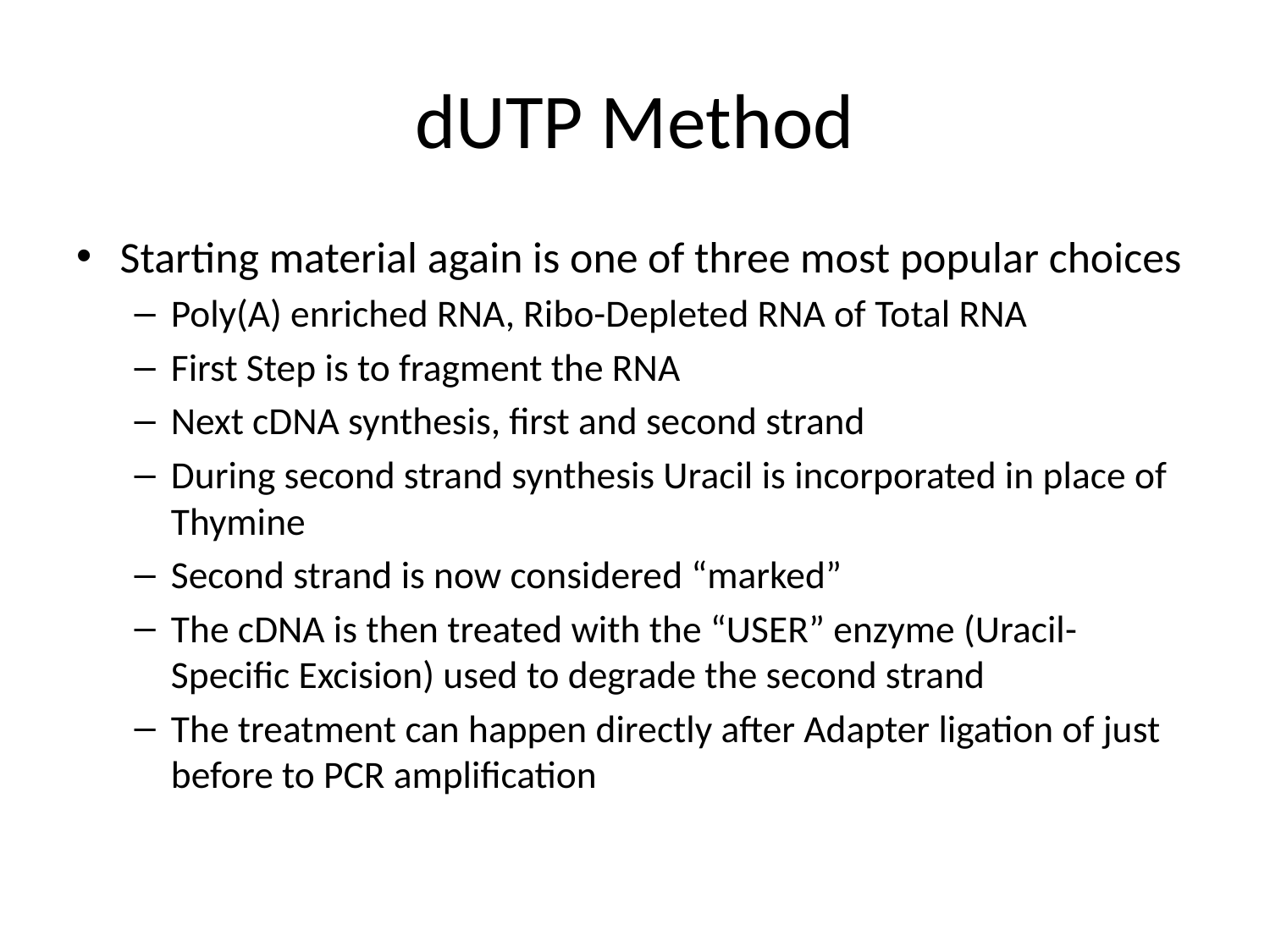

# dUTP Method
Starting material again is one of three most popular choices
Poly(A) enriched RNA, Ribo-Depleted RNA of Total RNA
First Step is to fragment the RNA
Next cDNA synthesis, first and second strand
During second strand synthesis Uracil is incorporated in place of Thymine
Second strand is now considered “marked”
The cDNA is then treated with the “USER” enzyme (Uracil-Specific Excision) used to degrade the second strand
The treatment can happen directly after Adapter ligation of just before to PCR amplification